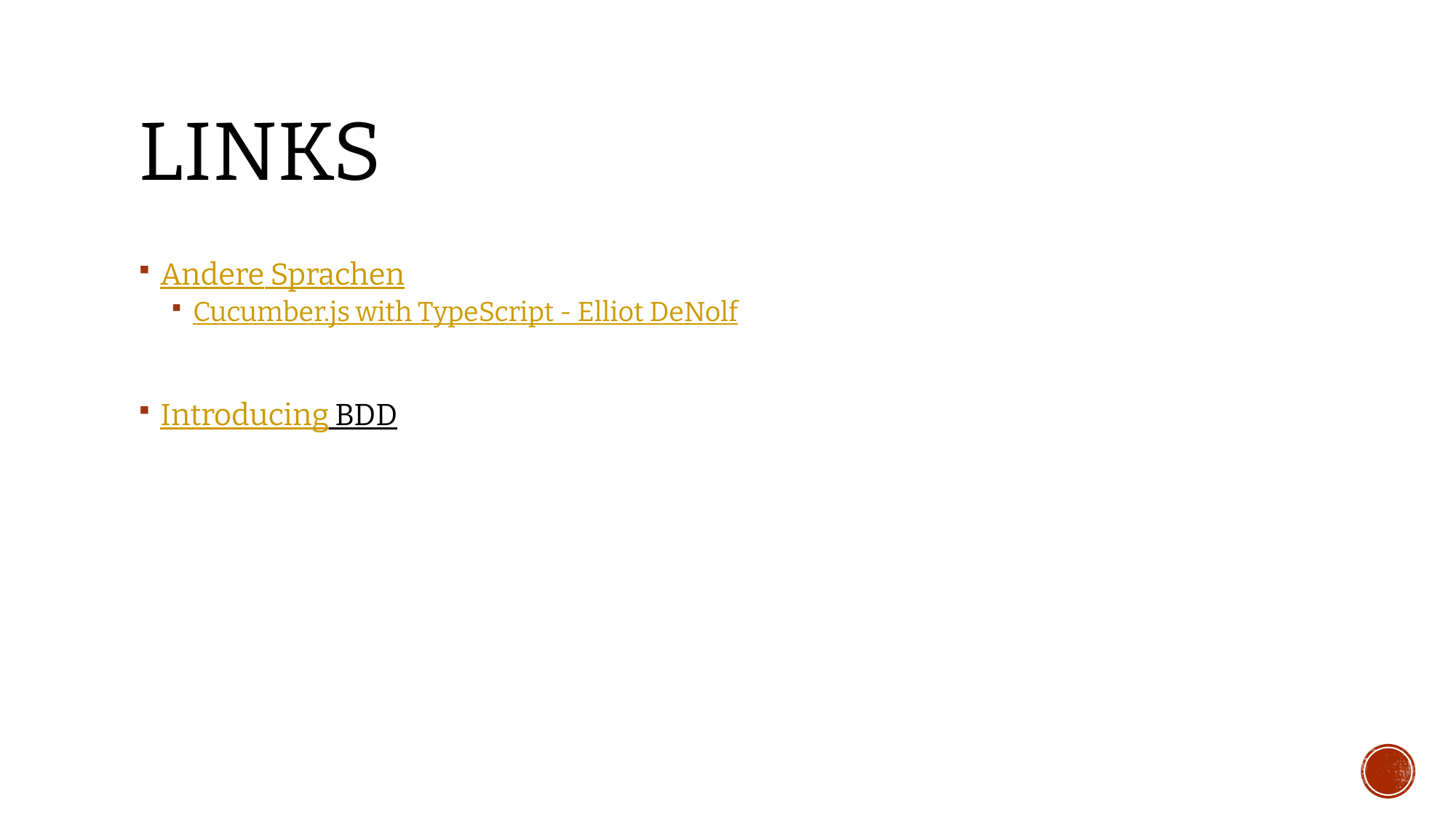

# Links
Andere Sprachen
Cucumber.js with TypeScript - Elliot DeNolf

Introducing BDD